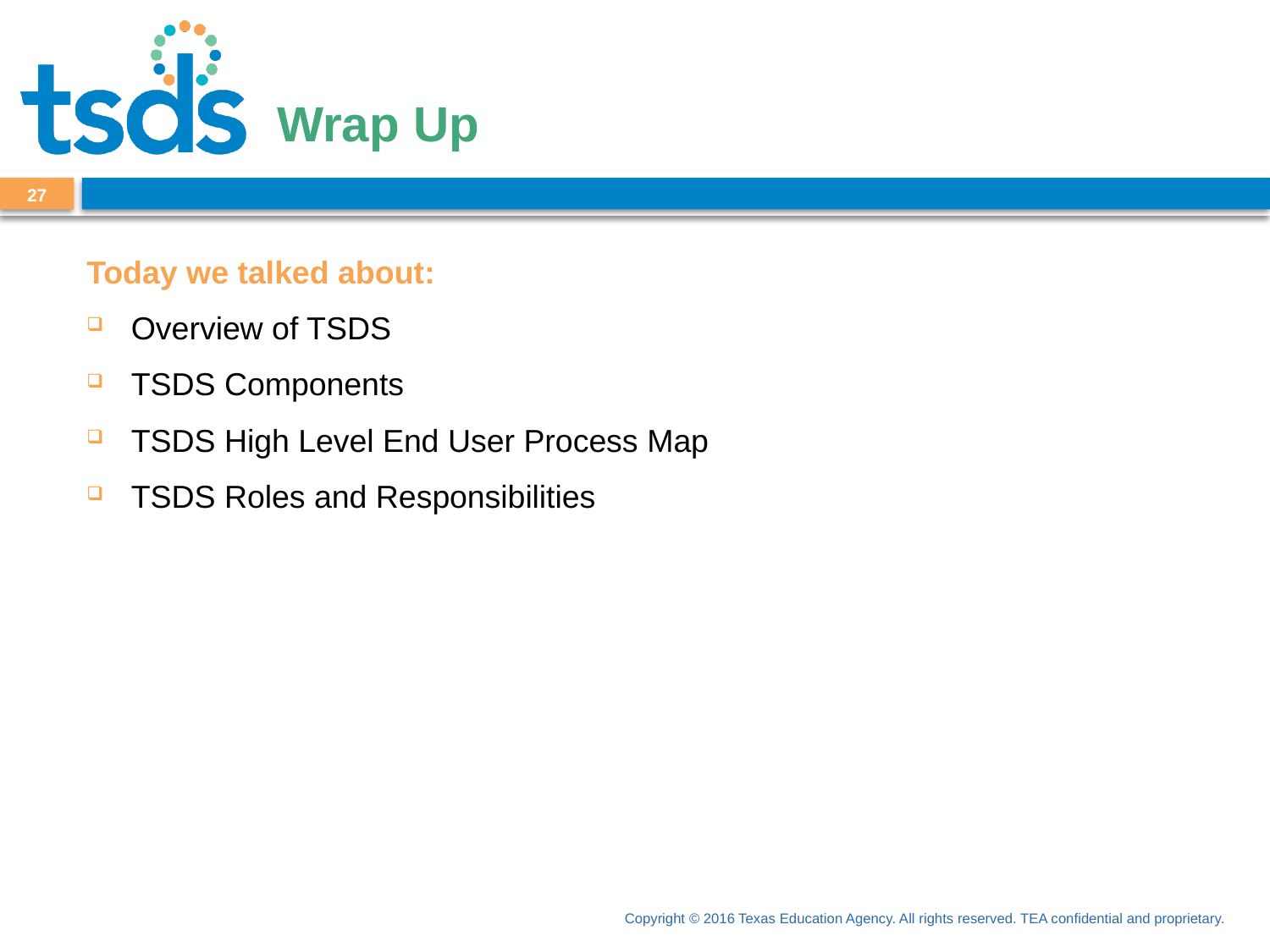

# Wrap Up
27
Today we talked about:
Overview of TSDS
TSDS Components
TSDS High Level End User Process Map
TSDS Roles and Responsibilities